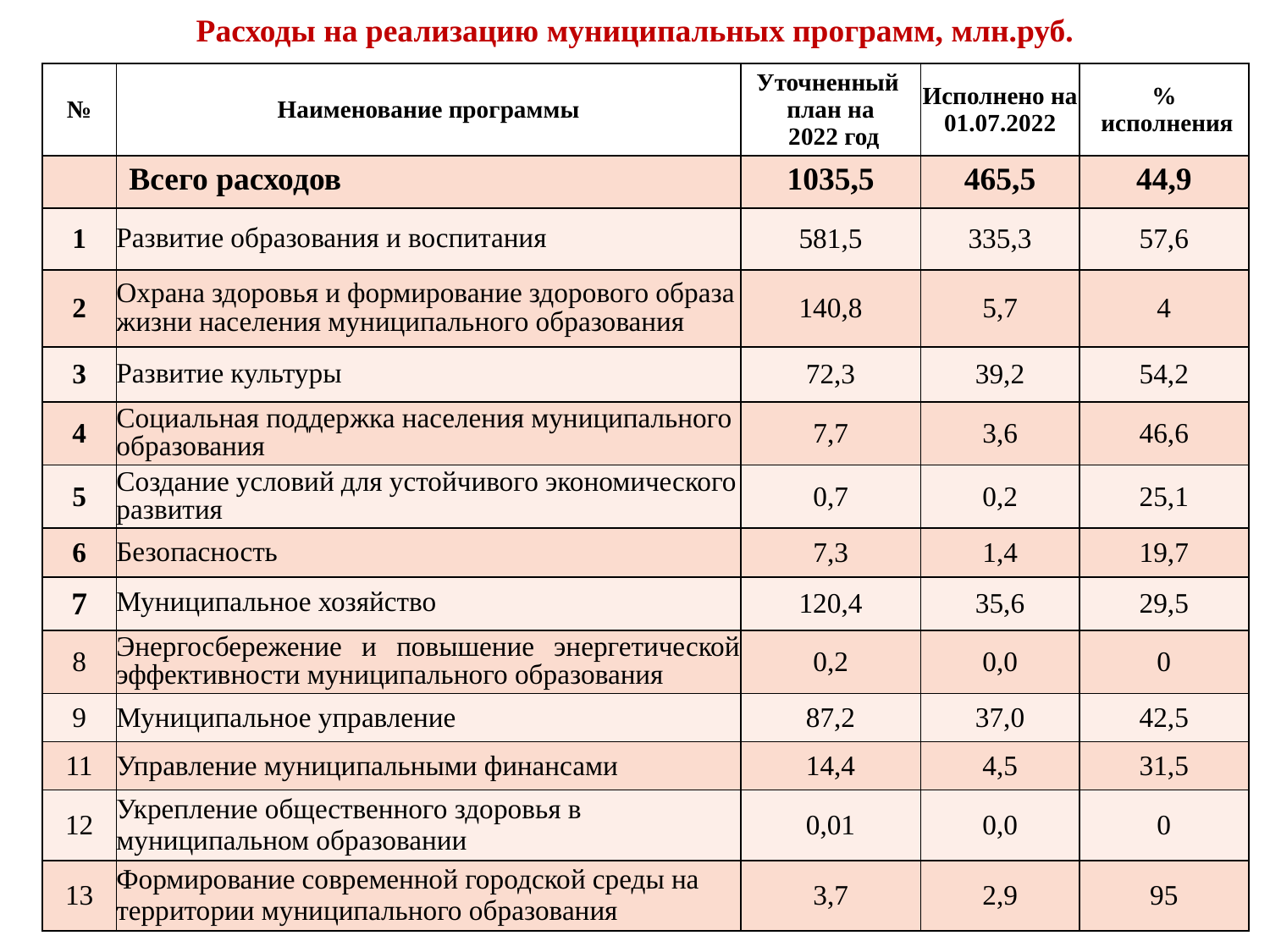

# Расходы на реализацию муниципальных программ, млн.руб.
| № | Наименование программы | Уточненный план на 2022 год | Исполнено на 01.07.2022 | % исполнения |
| --- | --- | --- | --- | --- |
|  | Всего расходов | 1035,5 | 465,5 | 44,9 |
| 1 | Развитие образования и воспитания | 581,5 | 335,3 | 57,6 |
| 2 | Охрана здоровья и формирование здорового образа жизни населения муниципального образования | 140,8 | 5,7 | 4 |
| 3 | Развитие культуры | 72,3 | 39,2 | 54,2 |
| 4 | Социальная поддержка населения муниципального образования | 7,7 | 3,6 | 46,6 |
| 5 | Создание условий для устойчивого экономического развития | 0,7 | 0,2 | 25,1 |
| 6 | Безопасность | 7,3 | 1,4 | 19,7 |
| 7 | Муниципальное хозяйство | 120,4 | 35,6 | 29,5 |
| 8 | Энергосбережение и повышение энергетической эффективности муниципального образования | 0,2 | 0,0 | 0 |
| 9 | Муниципальное управление | 87,2 | 37,0 | 42,5 |
| 11 | Управление муниципальными финансами | 14,4 | 4,5 | 31,5 |
| 12 | Укрепление общественного здоровья в муниципальном образовании | 0,01 | 0,0 | 0 |
| 13 | Формирование современной городской среды на территории муниципального образования | 3,7 | 2,9 | 95 |